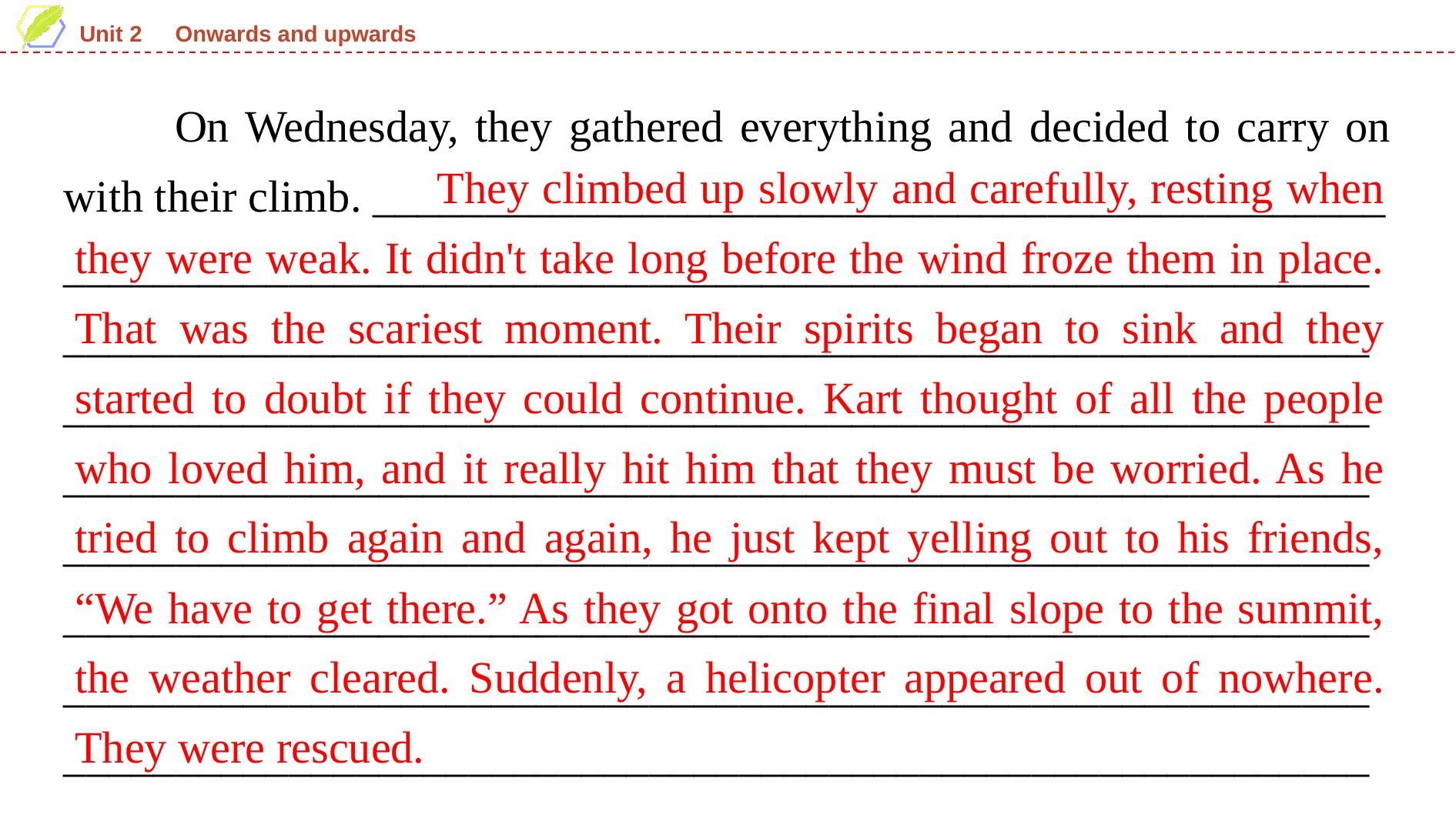

On Wednesday, they gathered everything and decided to carry on with their climb. _____________________________________________
________________________________________________________________________________________________________________________________________________________________________________________________________________________________________________________________________________________________________________________________________________________________________________________________________________________________________________________________________________________
                           They climbed up slowly and carefully, resting when they were weak. It didn't take long before the wind froze them in place. That was the scariest moment. Their spirits began to sink and they started to doubt if they could continue. Kart thought of all the people who loved him, and it really hit him that they must be worried. As he tried to climb again and again, he just kept yelling out to his friends, “We have to get there.” As they got onto the final slope to the summit, the weather cleared. Suddenly, a helicopter appeared out of nowhere. They were rescued.